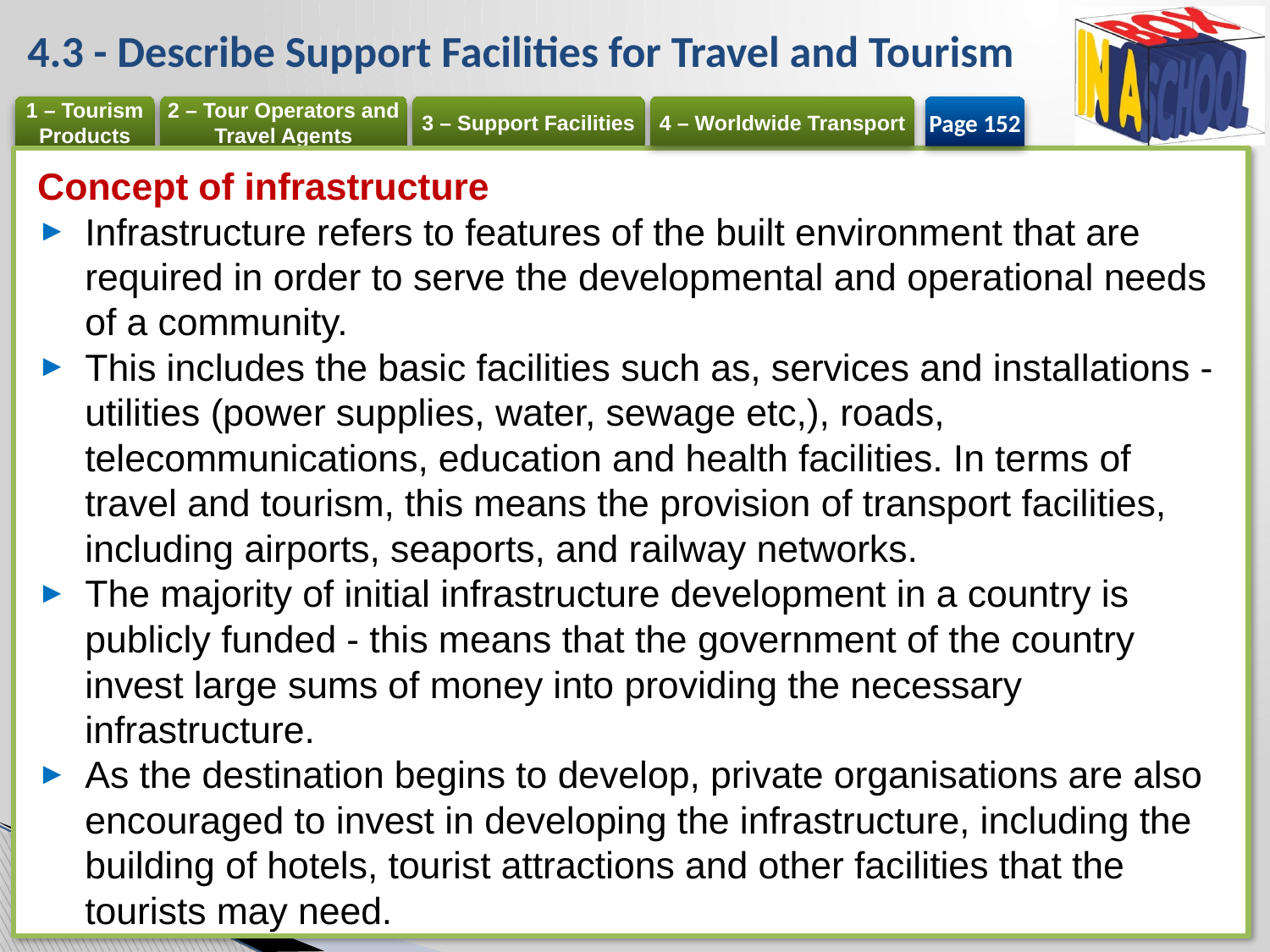

# 4.3 - Describe Support Facilities for Travel and Tourism
Page 152
Concept of infrastructure
Infrastructure refers to features of the built environment that are required in order to serve the developmental and operational needs of a community.
This includes the basic facilities such as, services and installations - utilities (power supplies, water, sewage etc,), roads, telecommunications, education and health facilities. In terms of travel and tourism, this means the provision of transport facilities, including airports, seaports, and railway networks.
The majority of initial infrastructure development in a country is publicly funded - this means that the government of the country invest large sums of money into providing the necessary infrastructure.
As the destination begins to develop, private organisations are also encouraged to invest in developing the infrastructure, including the building of hotels, tourist attractions and other facilities that the tourists may need.